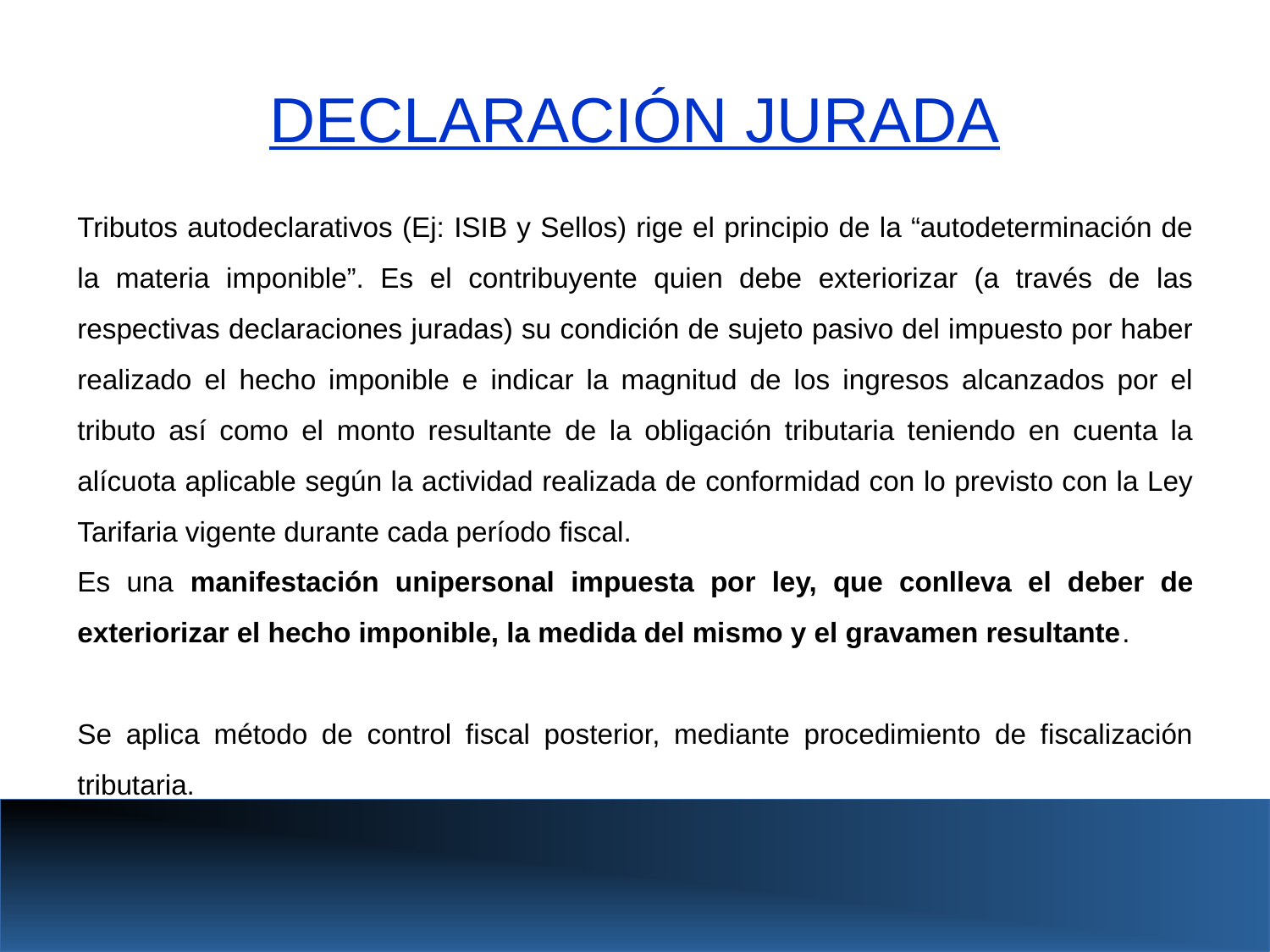

DECLARACIÓN JURADA
Tributos autodeclarativos (Ej: ISIB y Sellos) rige el principio de la “autodeterminación de la materia imponible”. Es el contribuyente quien debe exteriorizar (a través de las respectivas declaraciones juradas) su condición de sujeto pasivo del impuesto por haber realizado el hecho imponible e indicar la magnitud de los ingresos alcanzados por el tributo así como el monto resultante de la obligación tributaria teniendo en cuenta la alícuota aplicable según la actividad realizada de conformidad con lo previsto con la Ley Tarifaria vigente durante cada período fiscal.
Es una manifestación unipersonal impuesta por ley, que conlleva el deber de exteriorizar el hecho imponible, la medida del mismo y el gravamen resultante.

Se aplica método de control fiscal posterior, mediante procedimiento de fiscalización tributaria.